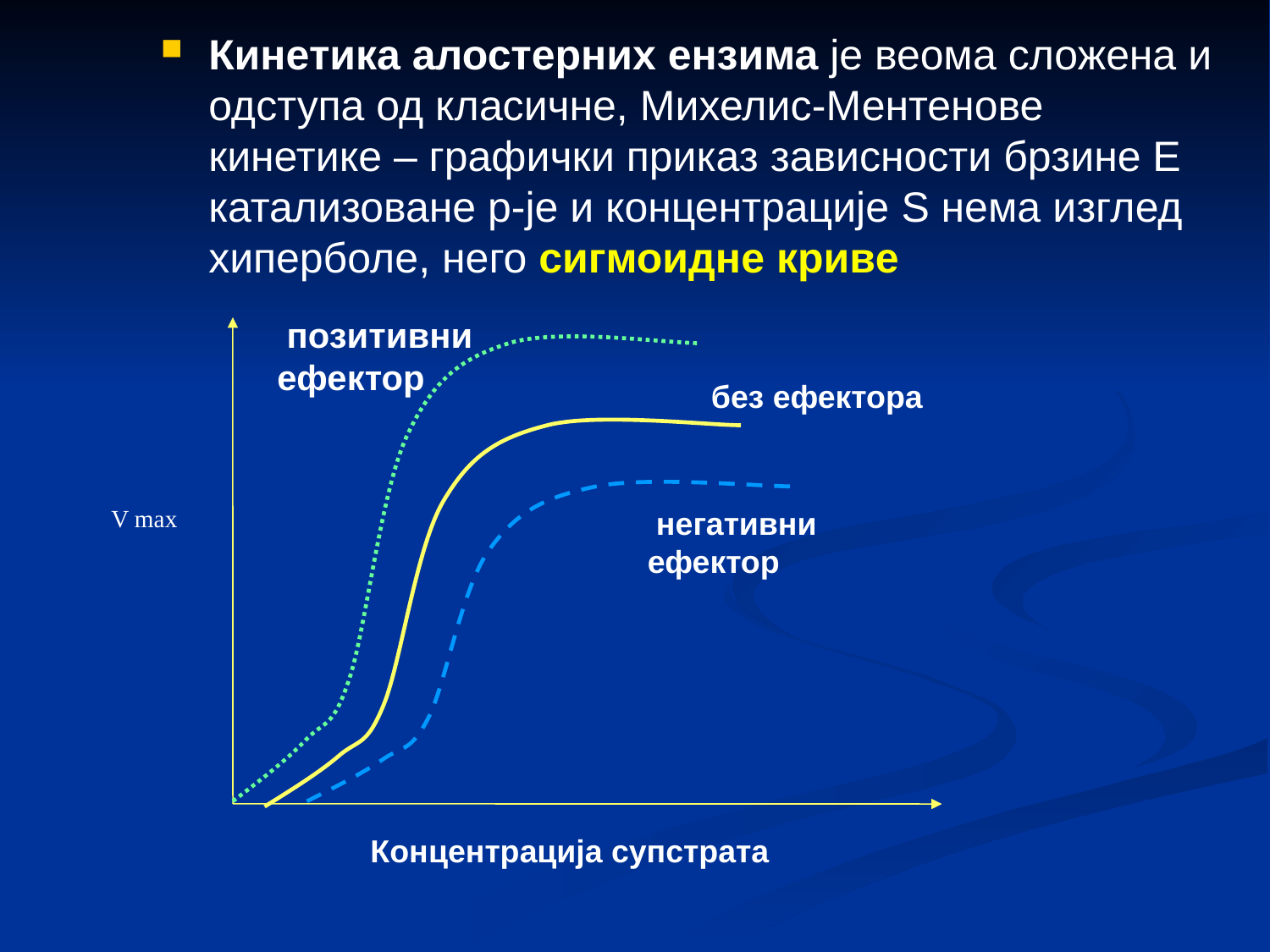

Кинетика алостерних ензима је веома сложена и одступа од класичне, Михелис-Ментенове кинетике – графички приказ зависности брзине Е катализоване р-је и концентрације S нема изглед хиперболе, него сигмоидне криве

 позитивни ефектор

без ефектора

    V max
 негативни ефектор

 Концентрација супстрата